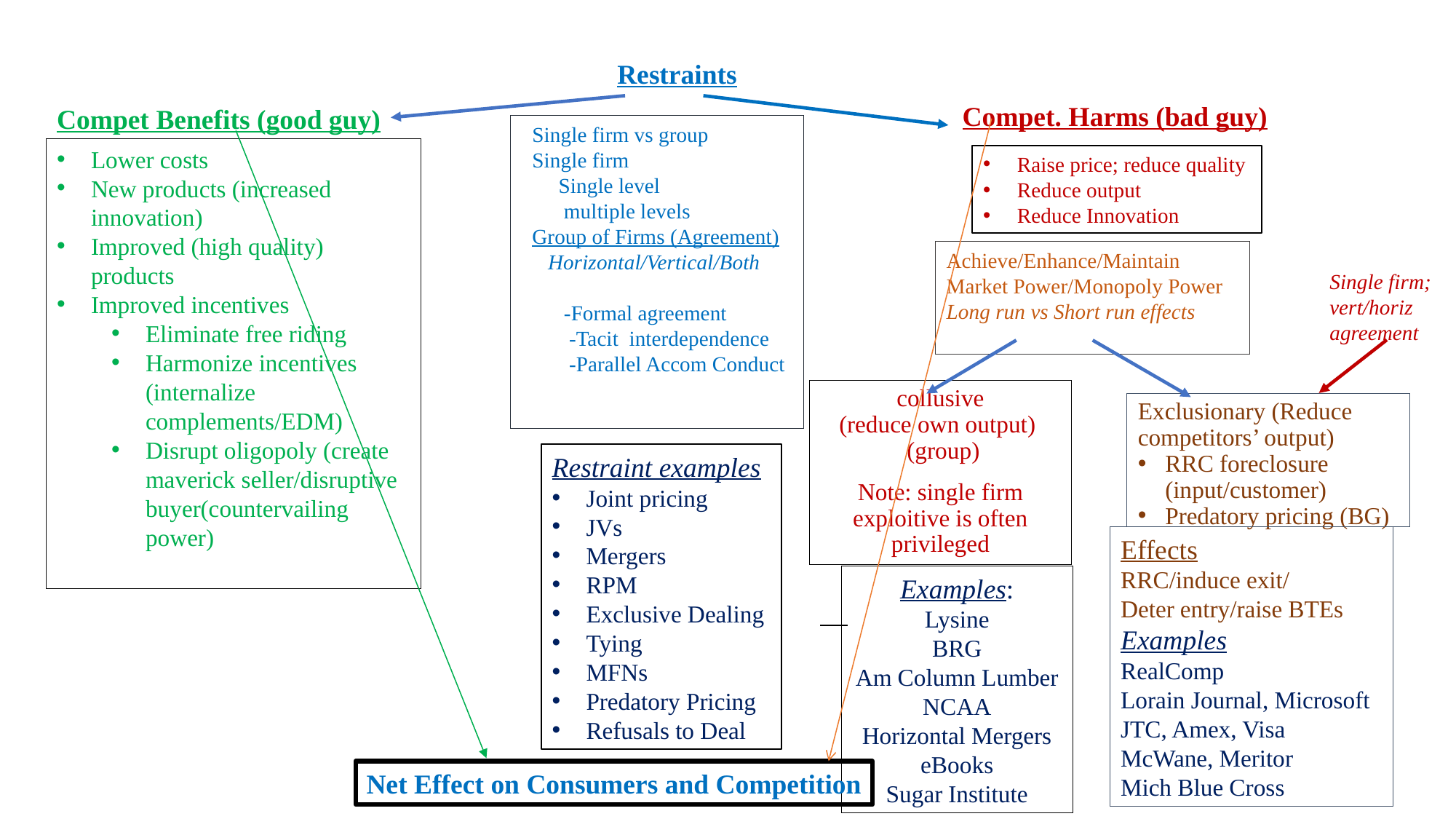

Restraints
Compet. Harms (bad guy)
Compet Benefits (good guy)

Single firm vs group
Single firm
     Single level
      multiple levels
Group of Firms (Agreement)      Horizontal/Vertical/Both
      -Formal agreement
       -Tacit  interdependence
       -Parallel Accom Conduct

Lower costs
New products (increased innovation)
Improved (high quality) products
Improved incentives
Eliminate free riding
Harmonize incentives (internalize complements/EDM)
Disrupt oligopoly (create maverick seller/disruptive buyer(countervailing power)

Raise price; reduce quality
Reduce output
Reduce Innovation
Achieve/Enhance/Maintain
Market Power/Monopoly Power
Long run vs Short run effects

Single firm;
vert/horiz agreement

collusive
(reduce own output)
 (group)
Note: single firm exploitive is often privileged

Exclusionary (Reduce competitors’ output)
RRC foreclosure (input/customer)
Predatory pricing (BG)

Restraint examples
Joint pricing
JVs
Mergers
RPM
Exclusive Dealing
Tying
MFNs
Predatory Pricing
Refusals to Deal
Effects
RRC/induce exit/
Deter entry/raise BTEs
Examples
RealComp
Lorain Journal, Microsoft
JTC, Amex, Visa
McWane, Meritor
Mich Blue Cross
Examples:
Lysine
BRG
Am Column Lumber
NCAA
Horizontal Mergers
eBooks
Sugar Institute
Net Effect on Consumers and Competition